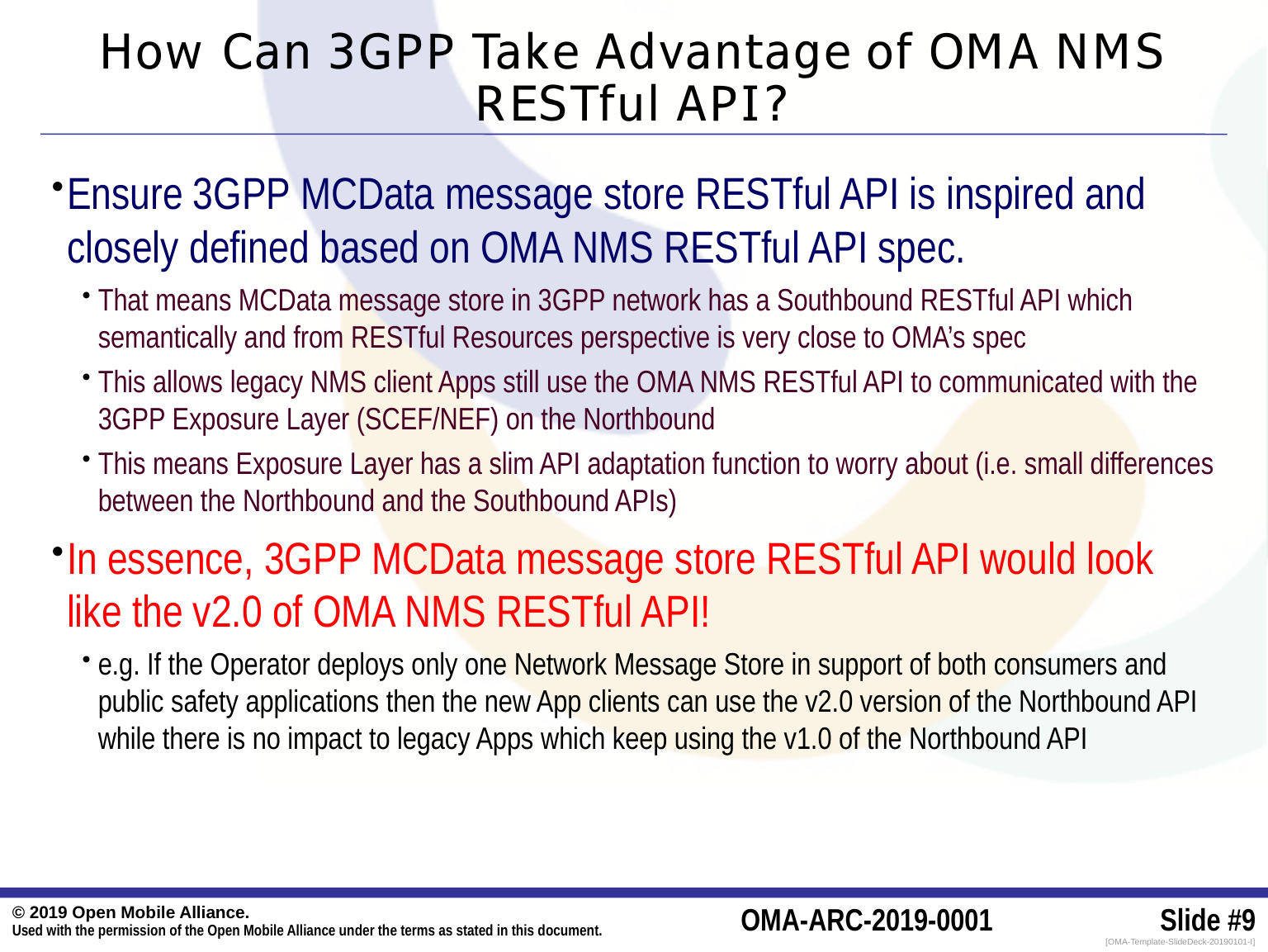

# How Can 3GPP Take Advantage of OMA NMS RESTful API?
Ensure 3GPP MCData message store RESTful API is inspired and closely defined based on OMA NMS RESTful API spec.
That means MCData message store in 3GPP network has a Southbound RESTful API which semantically and from RESTful Resources perspective is very close to OMA’s spec
This allows legacy NMS client Apps still use the OMA NMS RESTful API to communicated with the 3GPP Exposure Layer (SCEF/NEF) on the Northbound
This means Exposure Layer has a slim API adaptation function to worry about (i.e. small differences between the Northbound and the Southbound APIs)
In essence, 3GPP MCData message store RESTful API would look like the v2.0 of OMA NMS RESTful API!
e.g. If the Operator deploys only one Network Message Store in support of both consumers and public safety applications then the new App clients can use the v2.0 version of the Northbound API while there is no impact to legacy Apps which keep using the v1.0 of the Northbound API